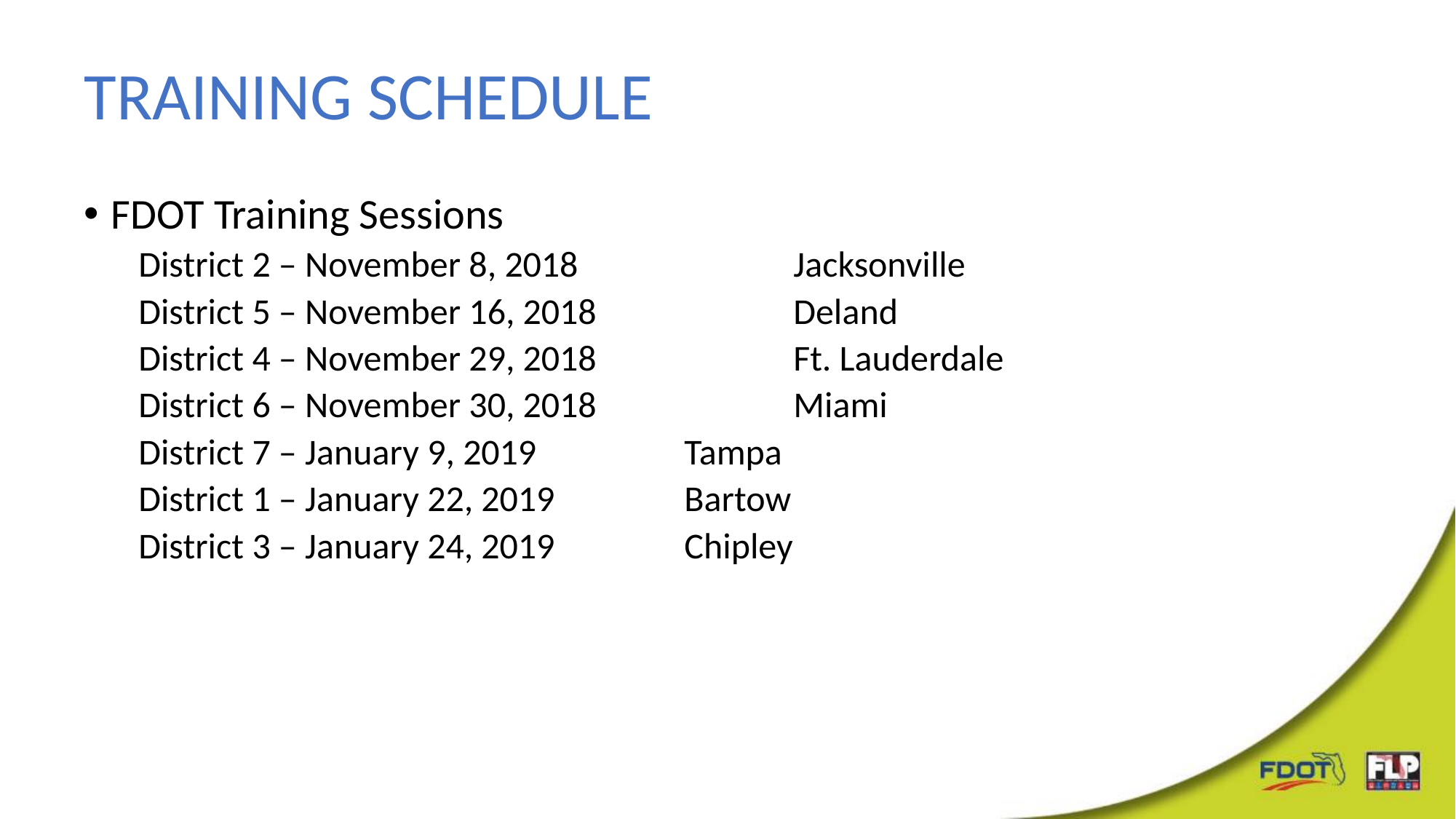

# Training Schedule
FDOT Training Sessions
District 2 – November 8, 2018 		Jacksonville
District 5 – November 16, 2018 		Deland
District 4 – November 29, 2018		Ft. Lauderdale
District 6 – November 30, 2018		Miami
District 7 – January 9, 2019		Tampa
District 1 – January 22, 2019		Bartow
District 3 – January 24, 2019		Chipley